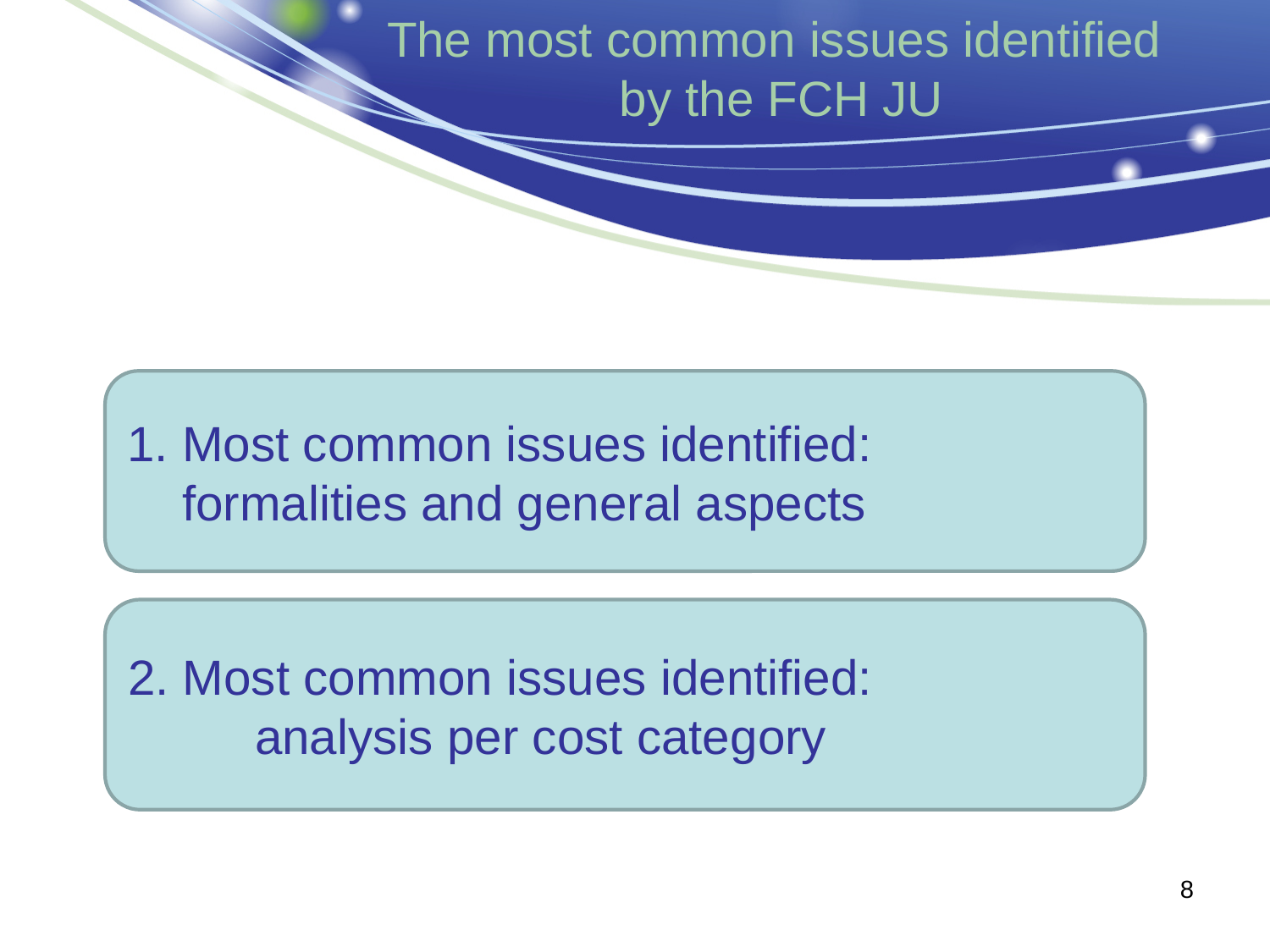

The most common issues identified
by the FCH JU

1. Most common issues identified:
    formalities and general aspects
2. Most common issues identified:
	analysis per cost category
8